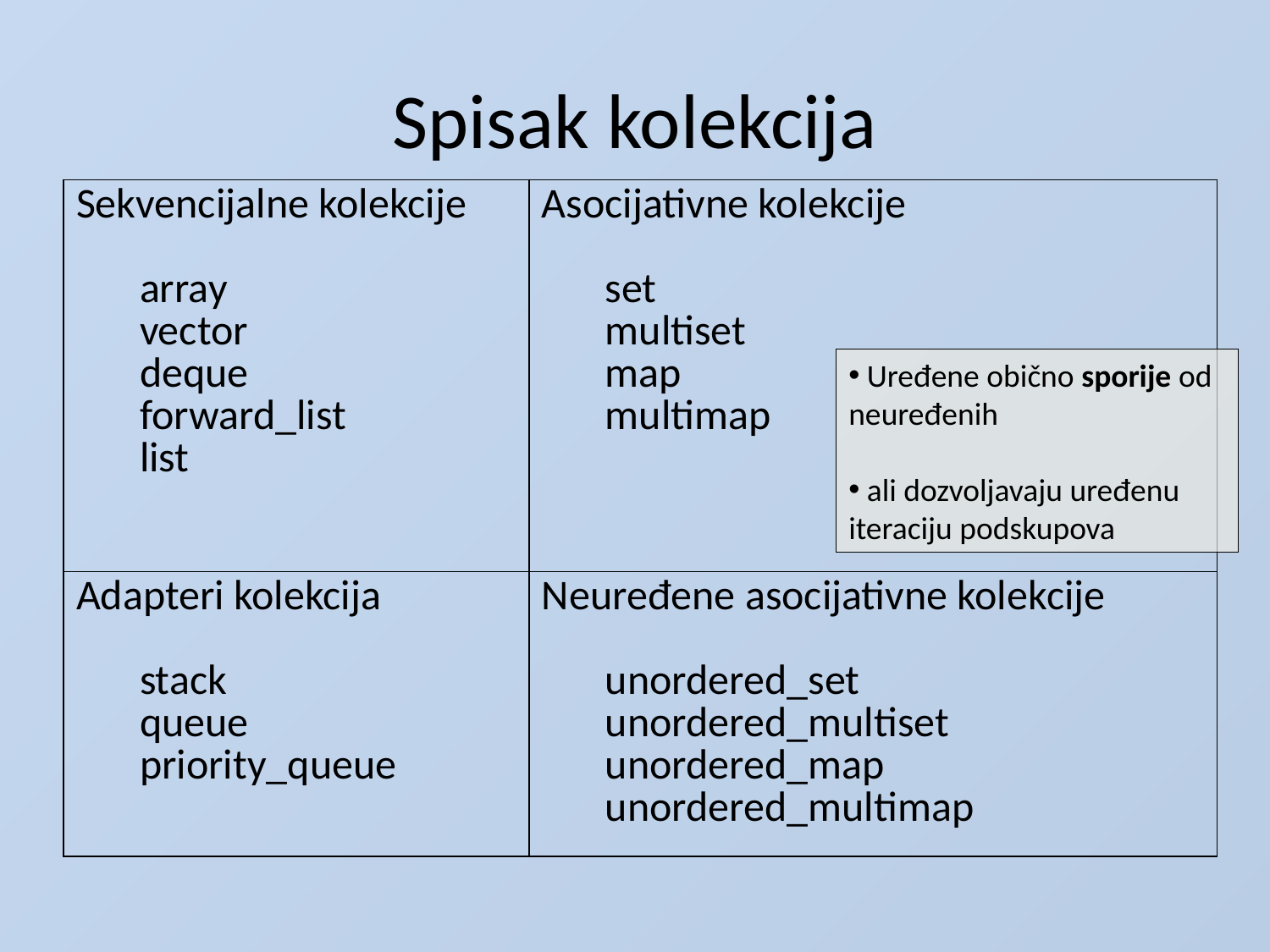

# Spisak kolekcija
| Sekvencijalne kolekcije array vector deque forward\_list list | Asocijativne kolekcije set multiset map multimap |
| --- | --- |
| Adapteri kolekcija stack queue priority\_queue | Neuređene asocijativne kolekcije unordered\_set unordered\_multiset unordered\_map unordered\_multimap |
 Uređene obično sporije od neuređenih

 ali dozvoljavaju uređenu iteraciju podskupova